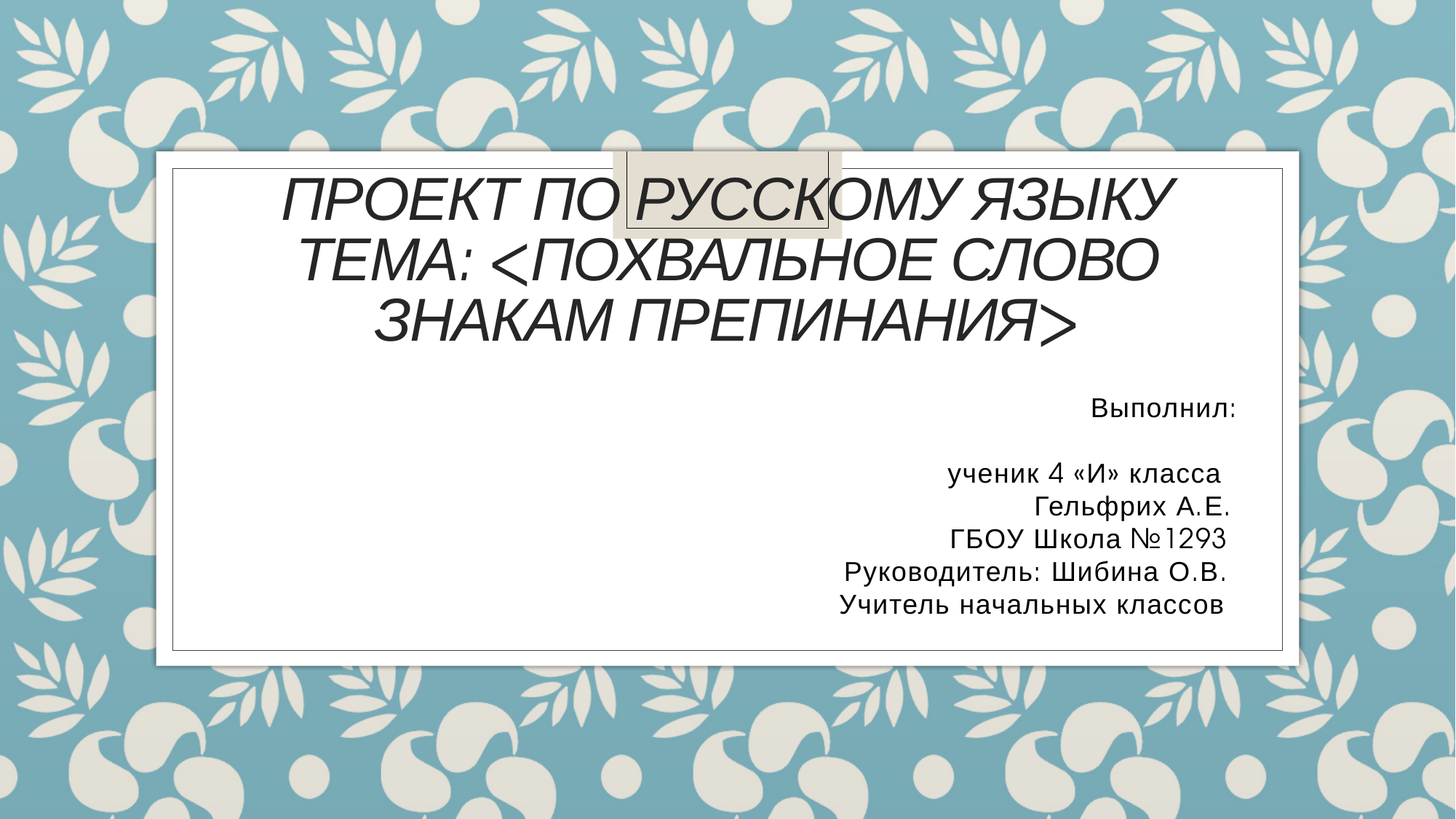

# Проект по русскому языку тема: <ПохвальнОе слово знакам препинания>

                                   Выполнил:
                  ученик 4 «И» класса
                            Гельфрих А.Е.
                  ГБОУ Школа №1293
      Руководитель: Шибина О.В.
      Учитель начальных классов